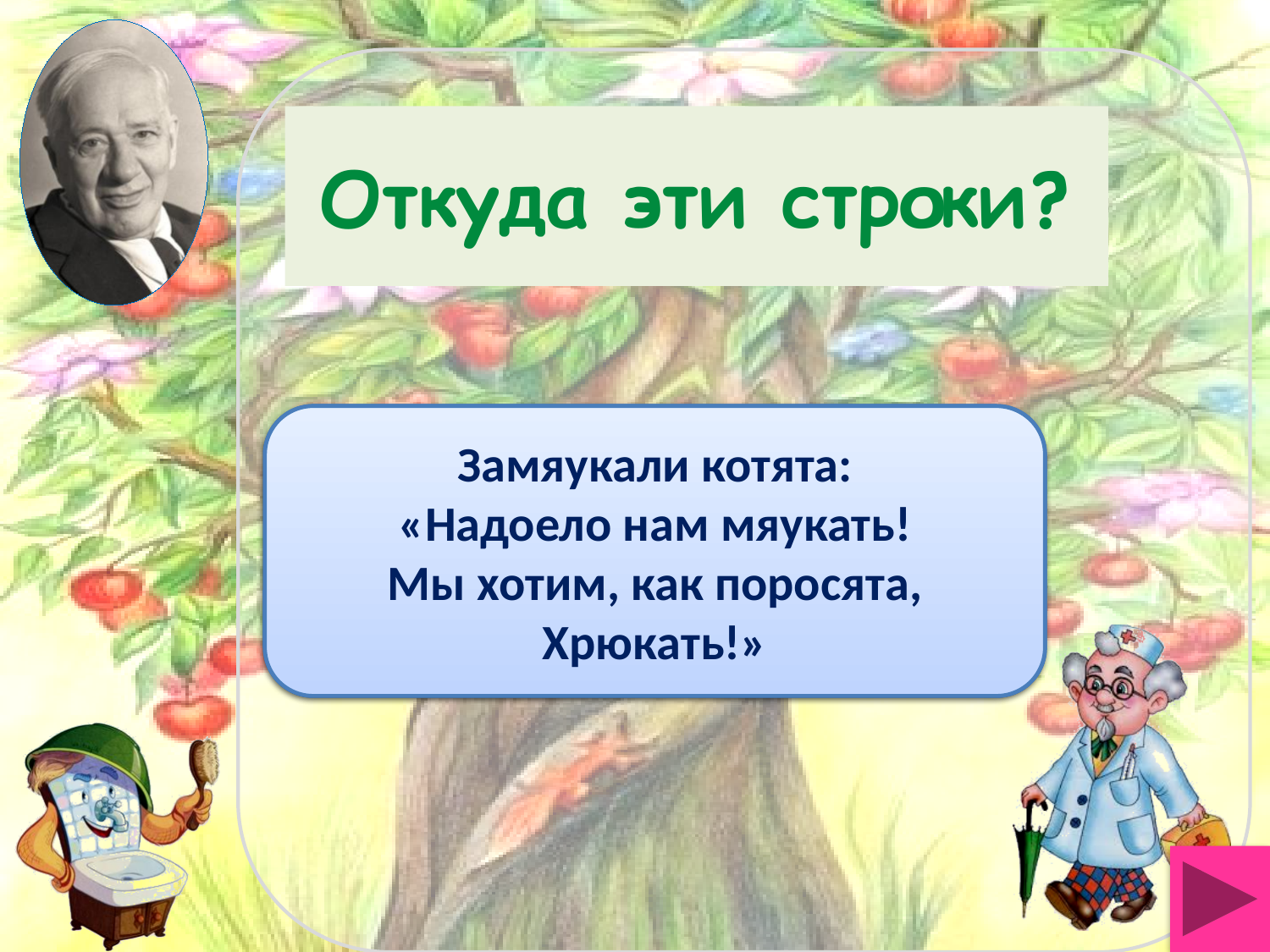

# Откуда эти строки?
«Путаница»
Замяукали котята:
«Надоело нам мяукать!
Мы хотим, как поросята,
Хрюкать!»